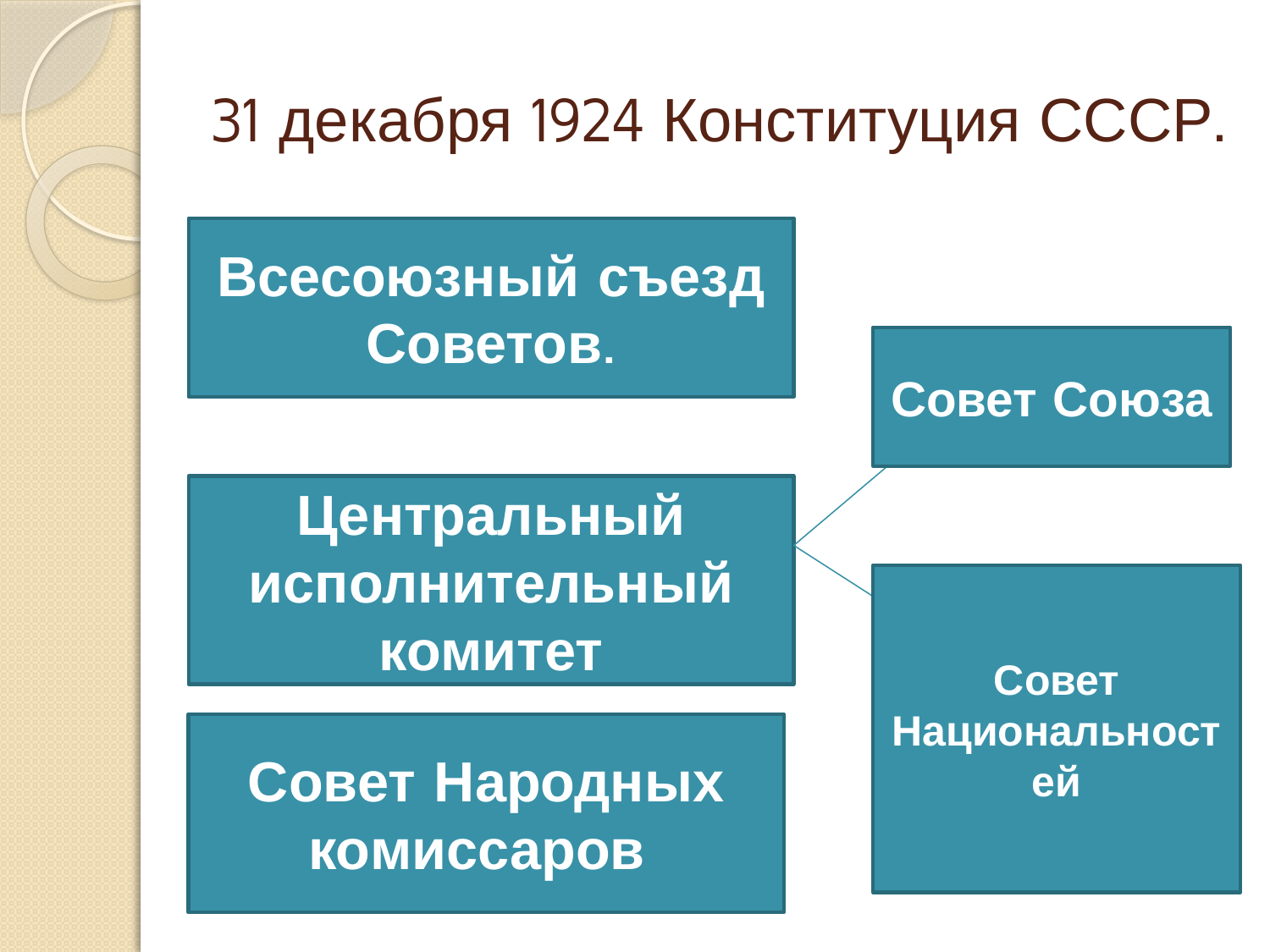

# 31 декабря 1924 Конституция СССР.

Всесоюзный съезд Советов.
Совет Союза
Центральный исполнительный комитет
Совет Национальностей
Совет Народных комиссаров